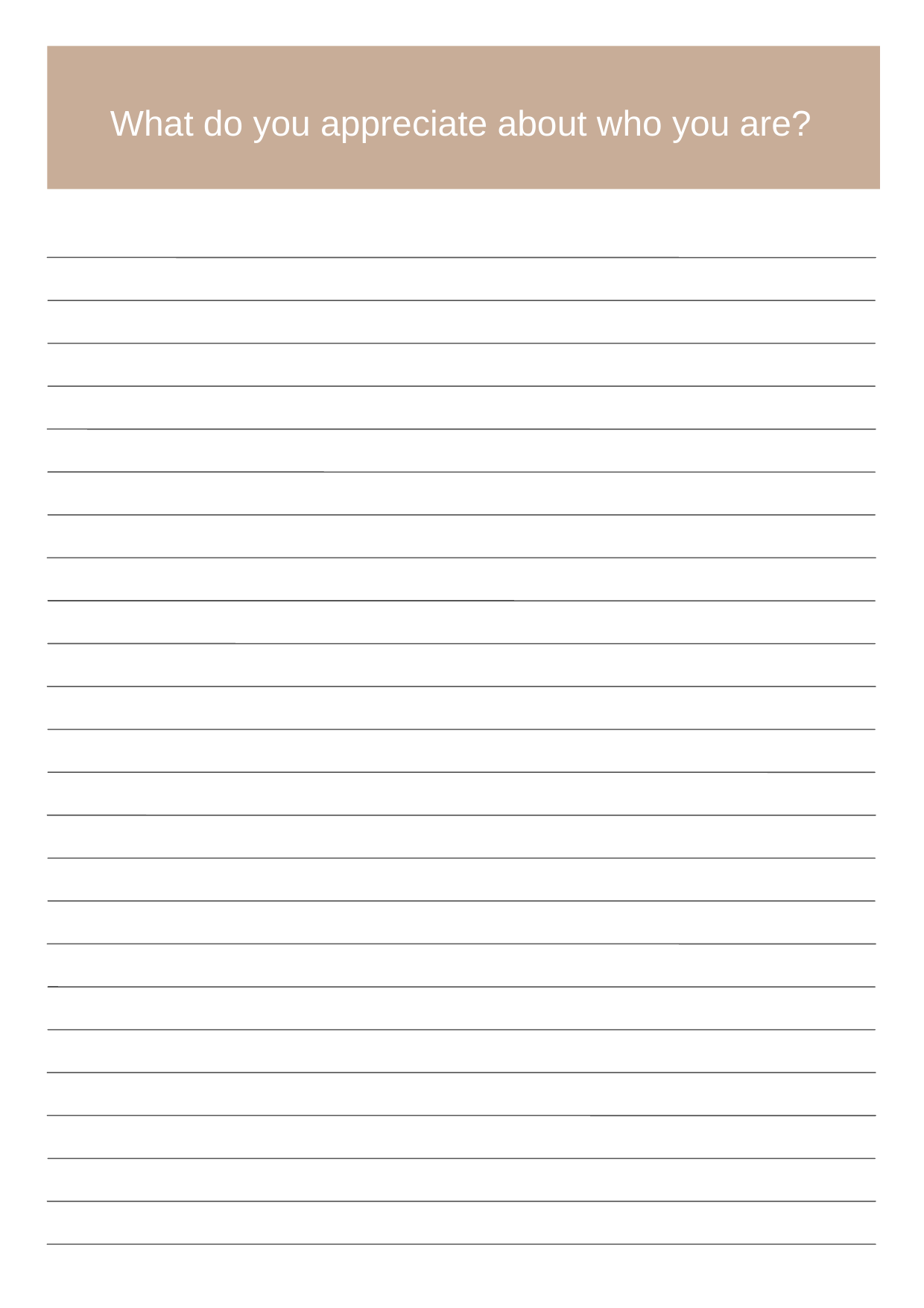

What do you appreciate about who you are?